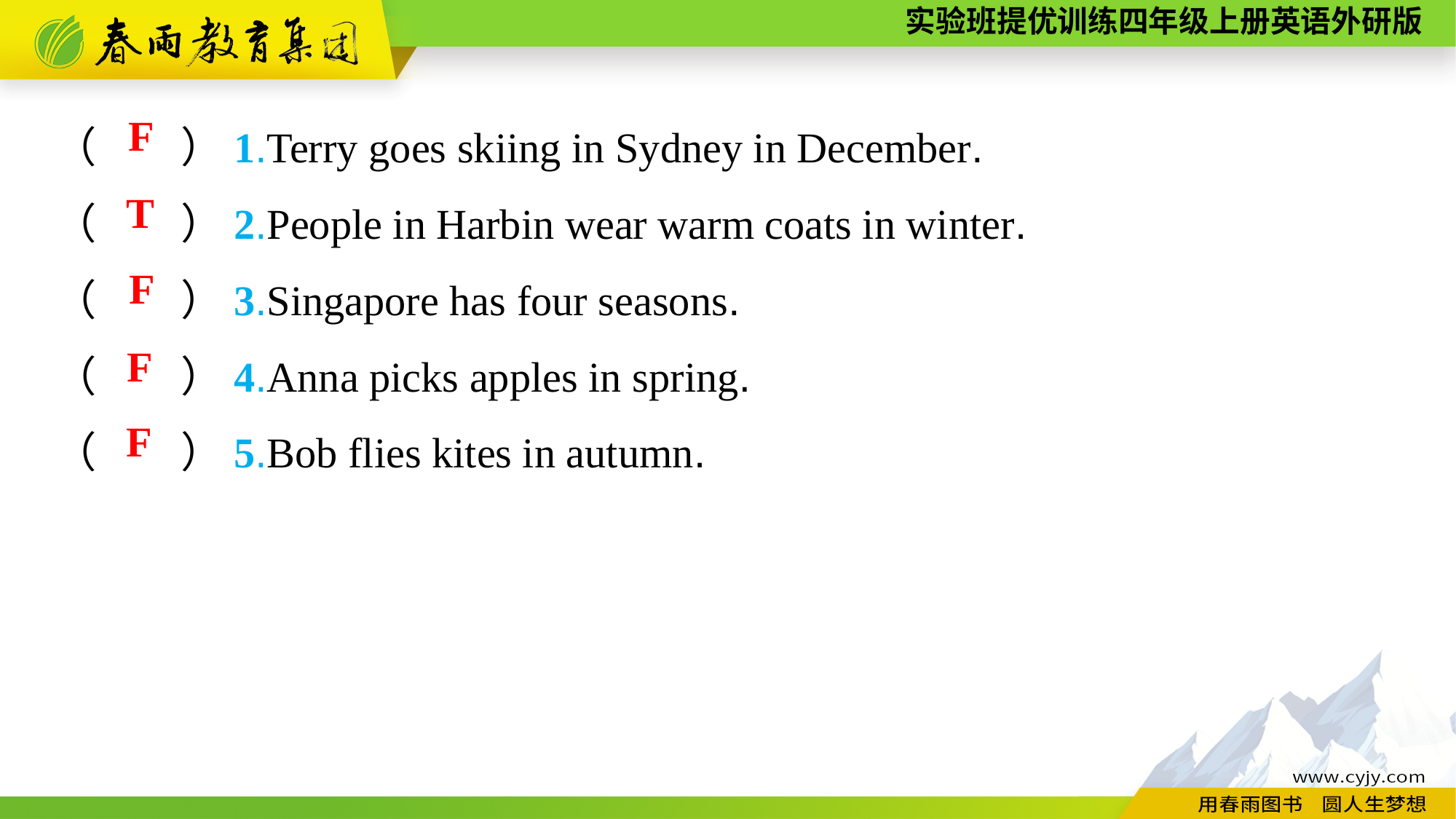

（　　）1.Terry goes skiing in Sydney in December.
（　　）2.People in Harbin wear warm coats in winter.
（　　）3.Singapore has four seasons.
（　　）4.Anna picks apples in spring.
（　　）5.Bob flies kites in autumn.
F
T
F
F
F